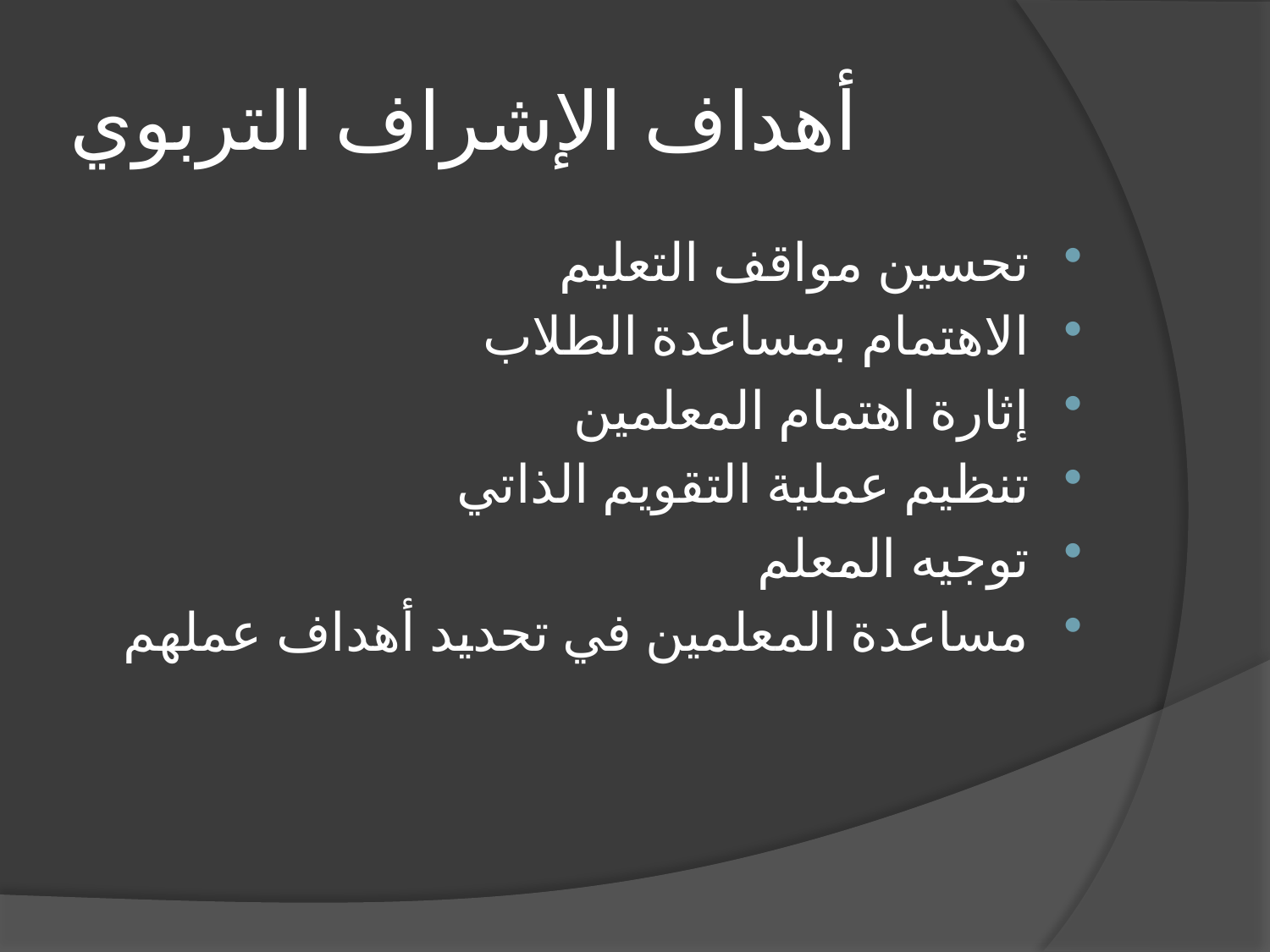

# أهداف الإشراف التربوي
تحسين مواقف التعليم
الاهتمام بمساعدة الطلاب
إثارة اهتمام المعلمين
تنظيم عملية التقويم الذاتي
توجيه المعلم
مساعدة المعلمين في تحديد أهداف عملهم